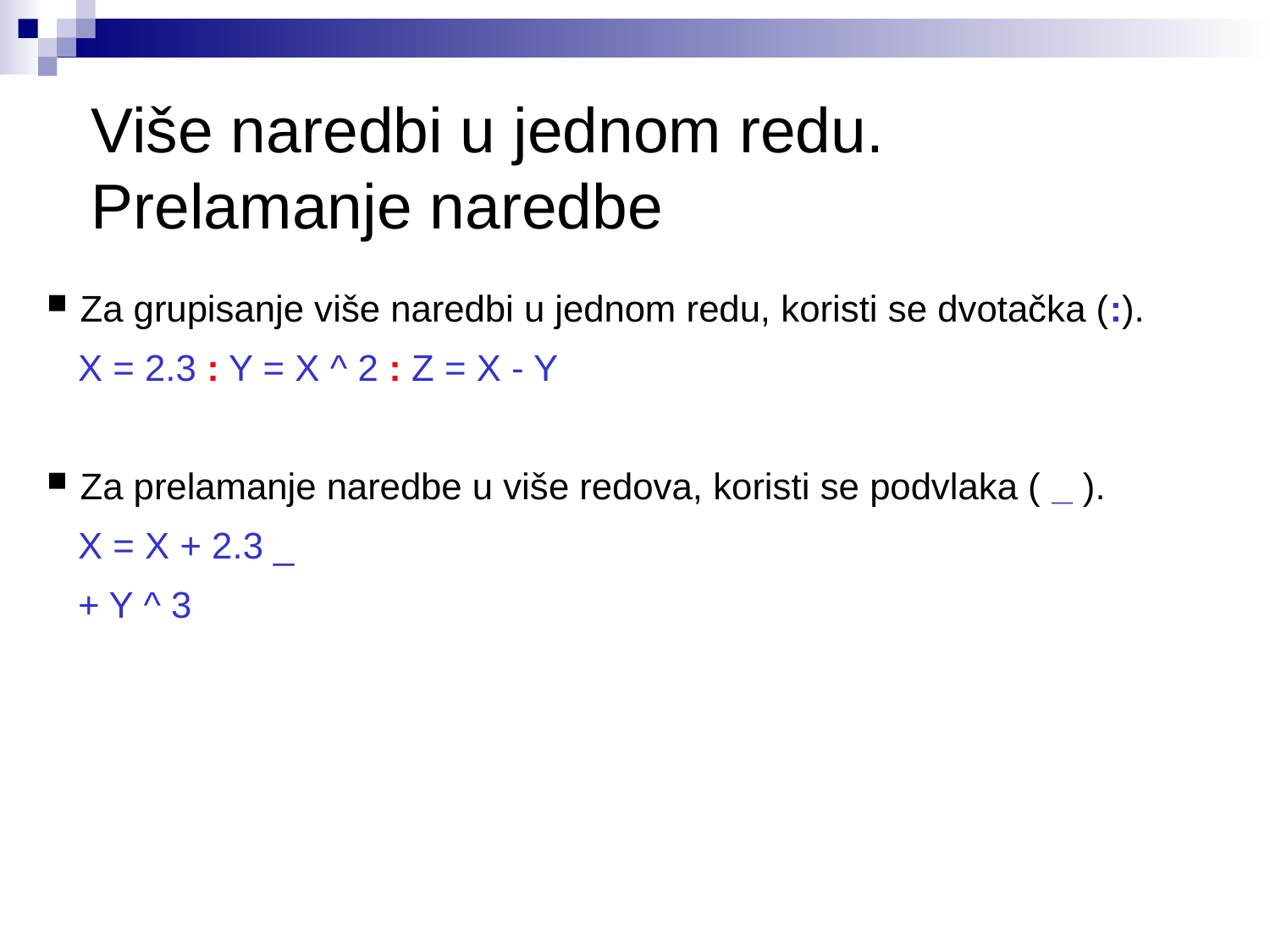

# Više naredbi u jednom redu. Prelamanje naredbe
Za grupisanje više naredbi u jednom redu, koristi se dvotačka (:).
   X = 2.3 : Y = X ^ 2 : Z = X - Y

Za prelamanje naredbe u više redova, koristi se podvlaka ( _ ).
   X = X + 2.3 _
   + Y ^ 3